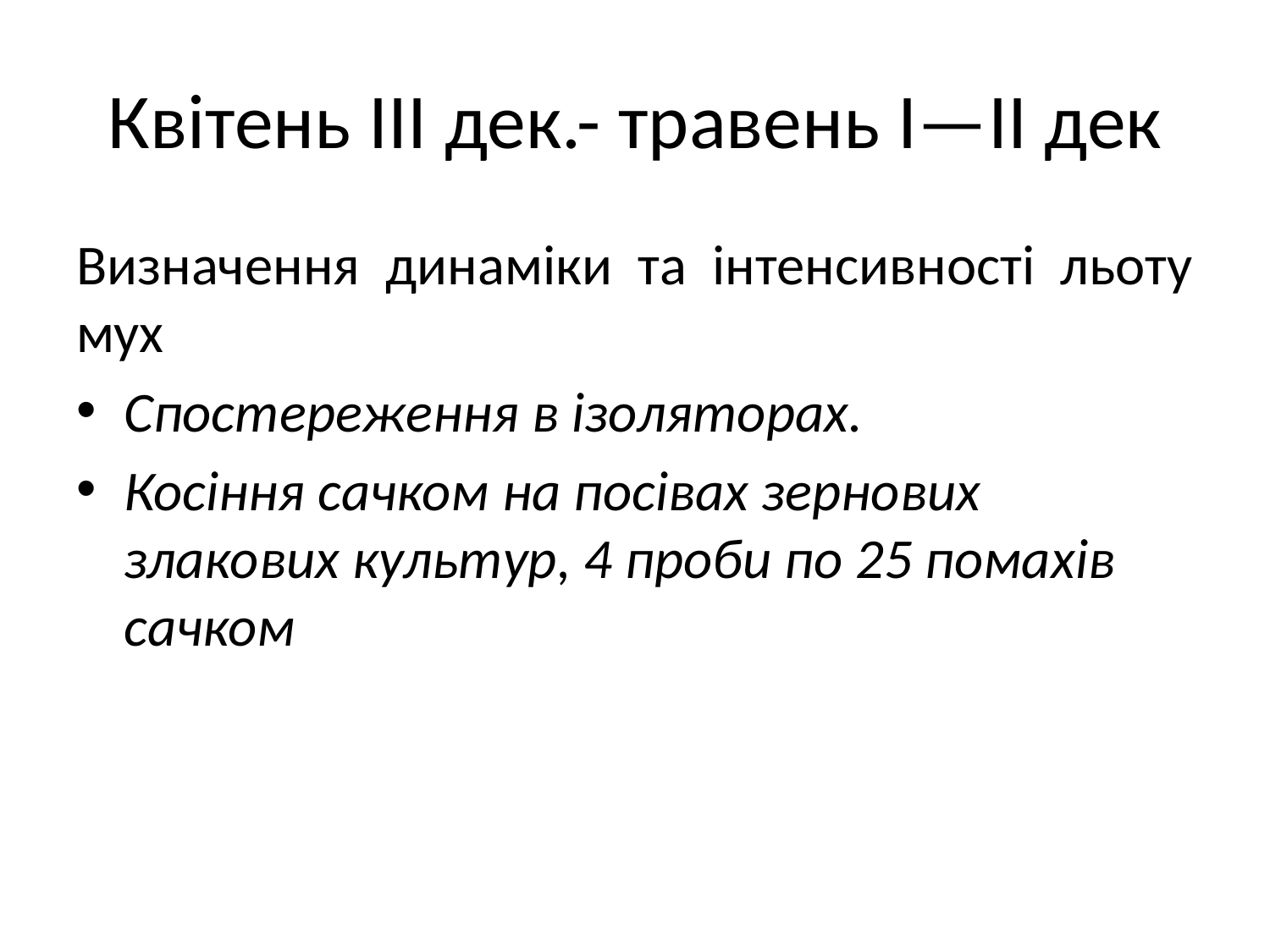

# Квітень III дек.- травень І—II дек
Визначення динаміки та інтенсивності льоту мух
Спостереження в ізоляторах.
Косіння сачком на посівах зернових злакових культур, 4 проби по 25 помахів сачком